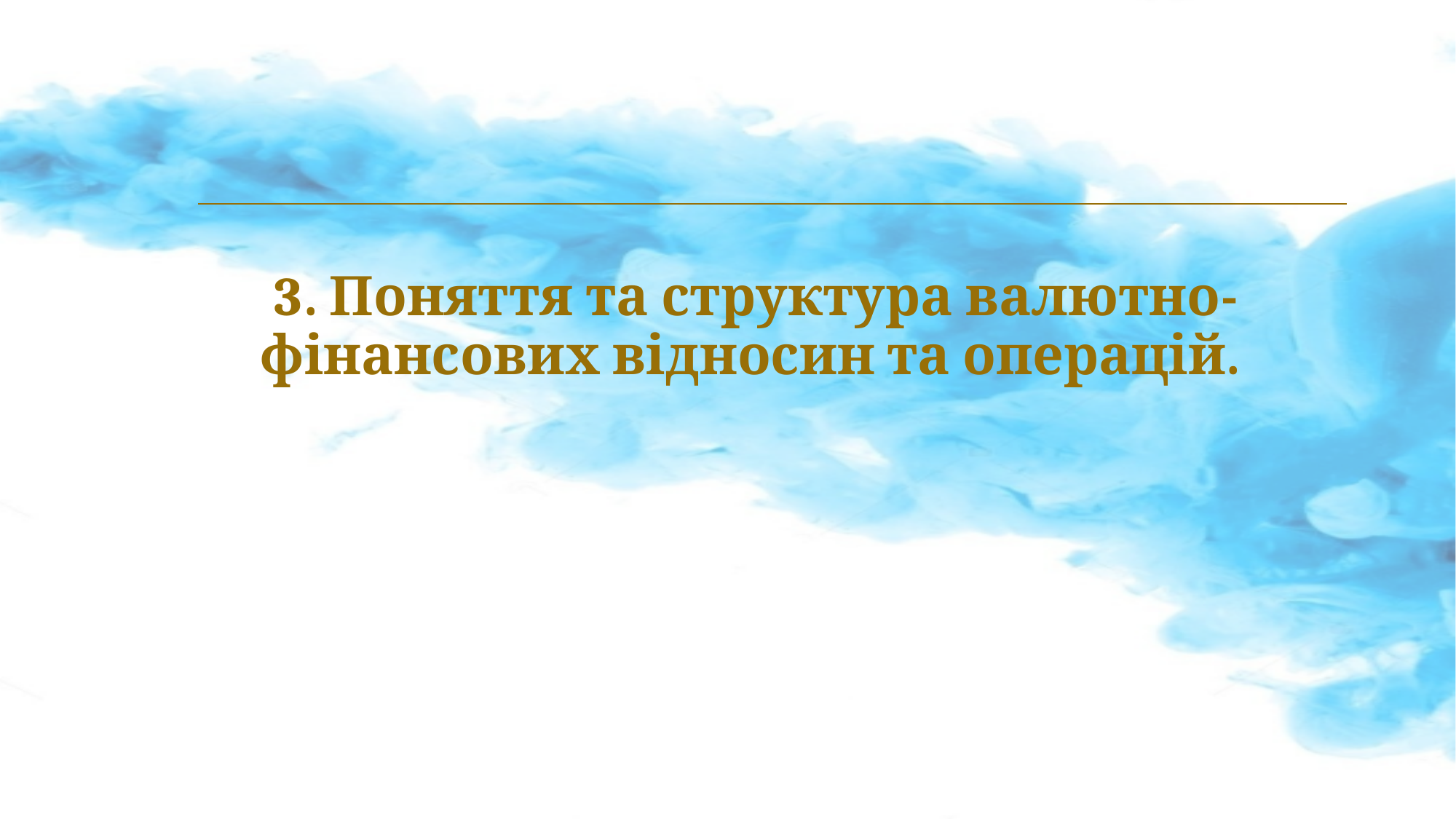

# 3. Поняття та структура валютно-фінансових відносин та операцій.